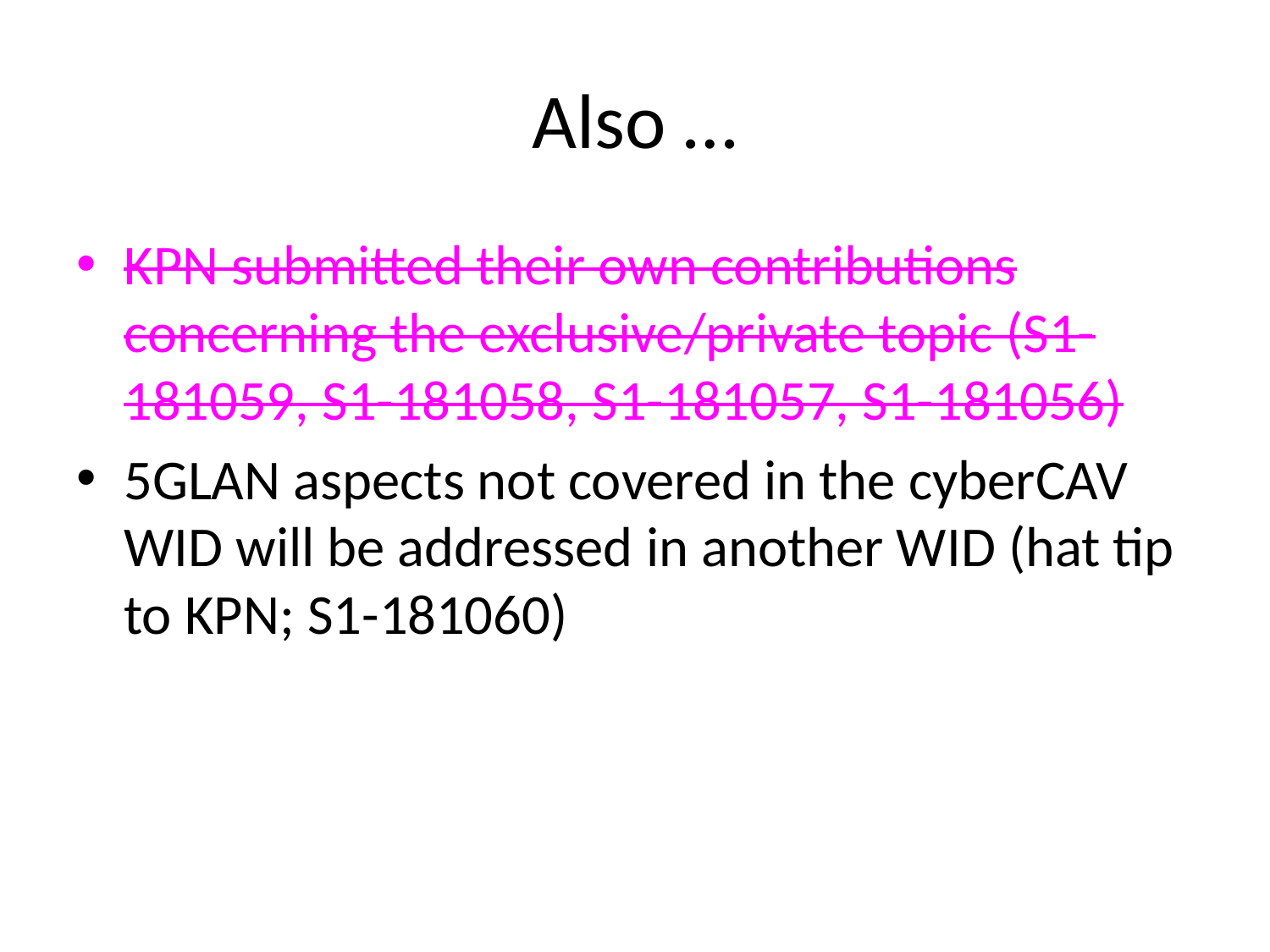

# Also …
KPN submitted their own contributions concerning the exclusive/private topic (S1-181059, S1-181058, S1-181057, S1-181056)
5GLAN aspects not covered in the cyberCAV WID will be addressed in another WID (hat tip to KPN; S1-181060)